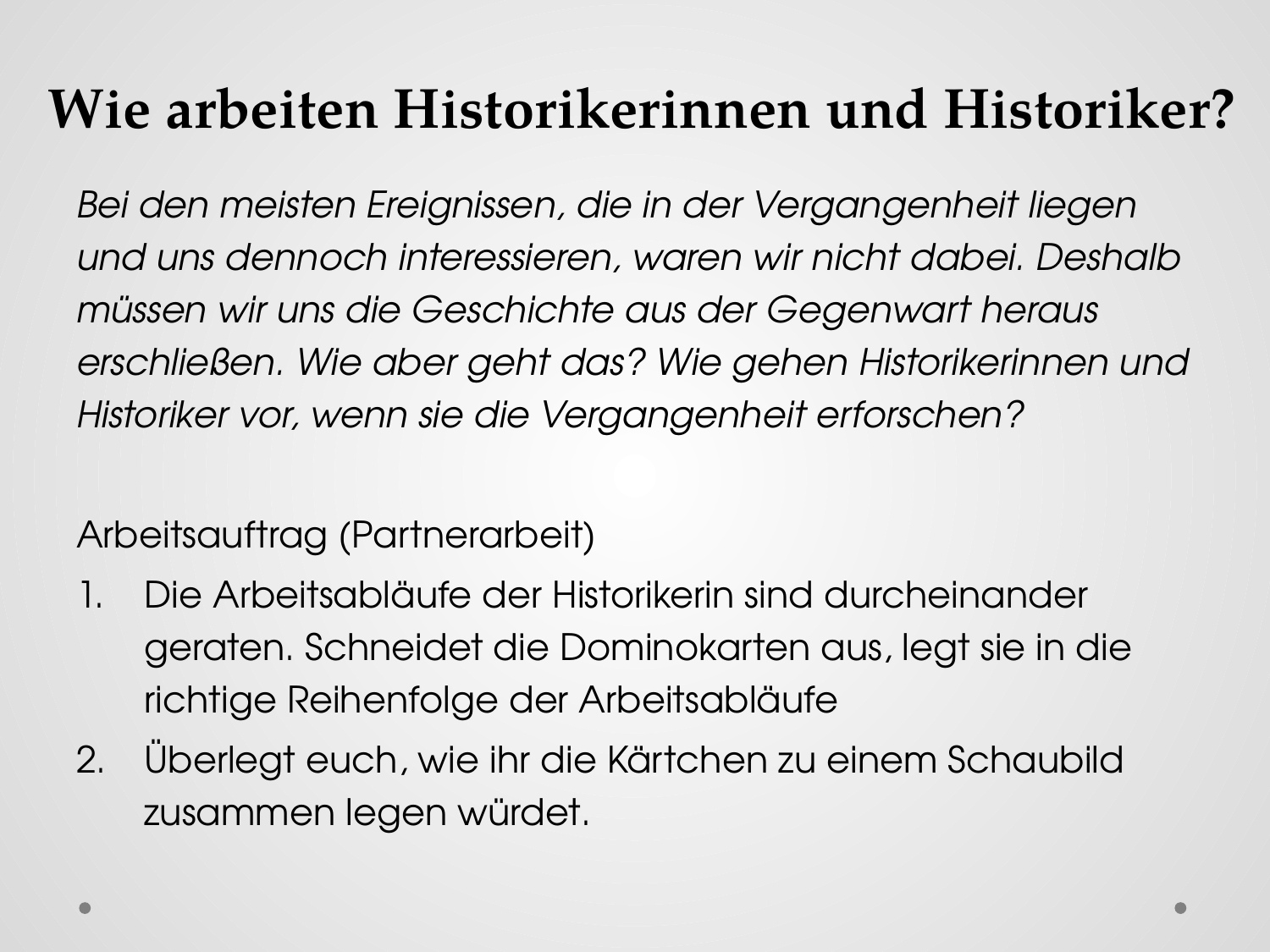

# Wie arbeiten Historikerinnen und Historiker?
Bei den meisten Ereignissen, die in der Vergangenheit liegen und uns dennoch interessieren, waren wir nicht dabei. Deshalb müssen wir uns die Geschichte aus der Gegenwart heraus erschließen. Wie aber geht das? Wie gehen Historikerinnen und Historiker vor, wenn sie die Vergangenheit erforschen?

Arbeitsauftrag (Partnerarbeit)
Die Arbeitsabläufe der Historikerin sind durcheinander geraten. Schneidet die Dominokarten aus, legt sie in die richtige Reihenfolge der Arbeitsabläufe
Überlegt euch, wie ihr die Kärtchen zu einem Schaubild zusammen legen würdet.